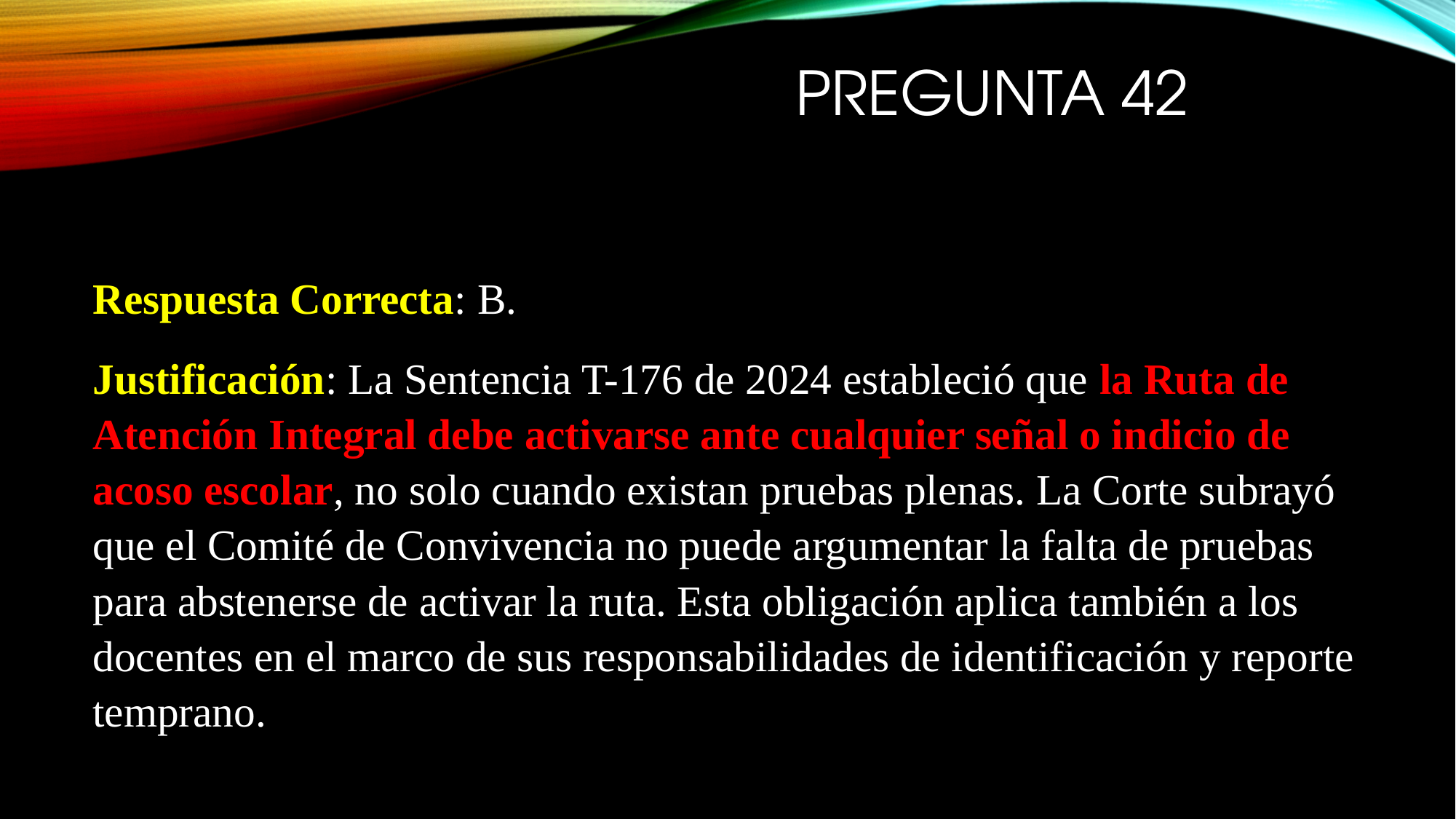

# PREGUNTA 42
Respuesta Correcta: B.
Justificación: La Sentencia T-176 de 2024 estableció que la Ruta de Atención Integral debe activarse ante cualquier señal o indicio de acoso escolar, no solo cuando existan pruebas plenas. La Corte subrayó que el Comité de Convivencia no puede argumentar la falta de pruebas para abstenerse de activar la ruta. Esta obligación aplica también a los docentes en el marco de sus responsabilidades de identificación y reporte temprano.